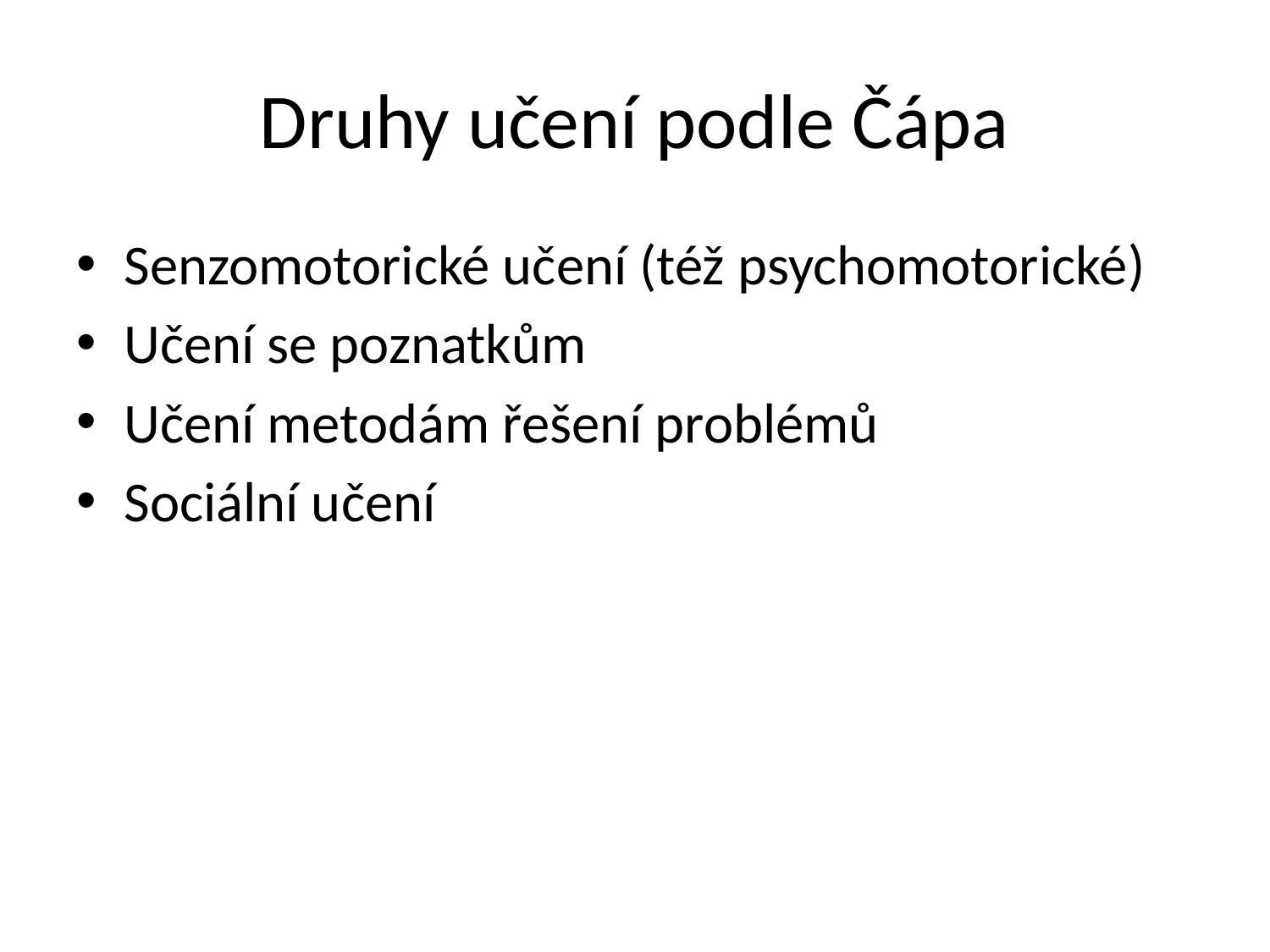

# Druhy učení podle Čápa
Senzomotorické učení (též psychomotorické)
Učení se poznatkům
Učení metodám řešení problémů
Sociální učení